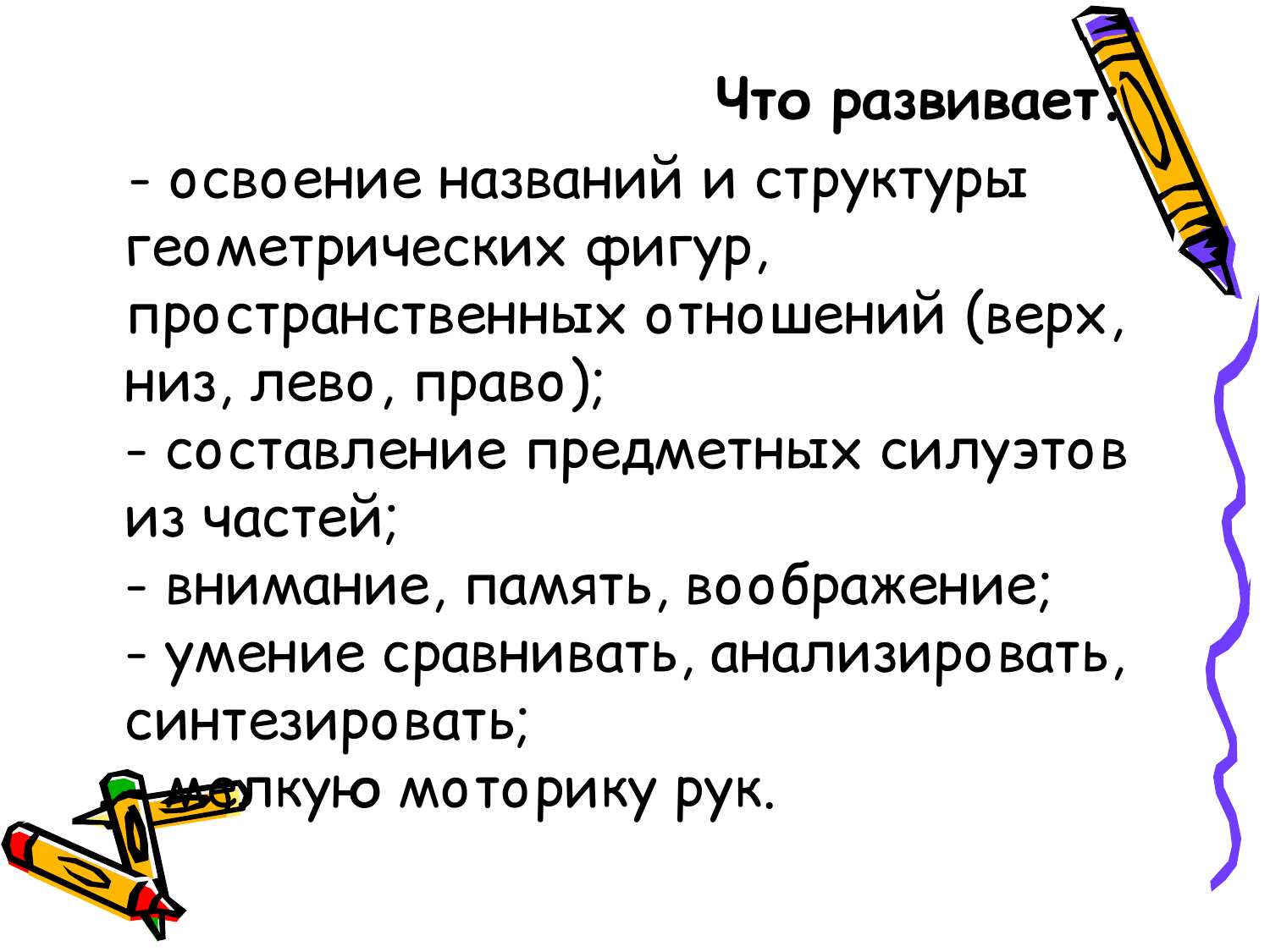

Что развивает:
   - освоение названий и структуры геометрических фигур, пространственных отношений (верх, низ, лево, право); 
- составление предметных силуэтов из частей;
- внимание, память, воображение; 
- умение сравнивать, анализировать, синтезировать; 
- мелкую моторику рук.